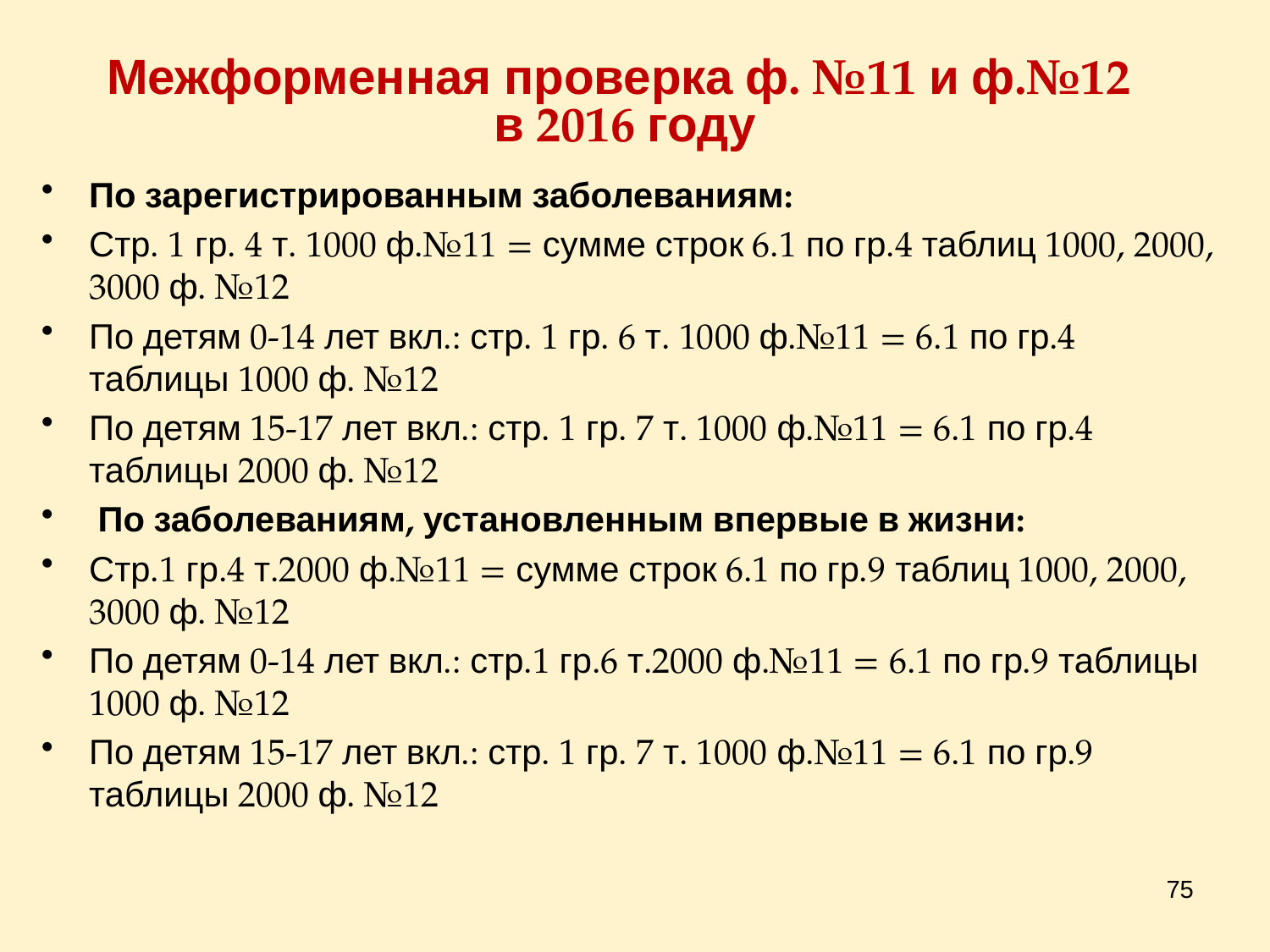

# Межформенная проверка ф. №11 и ф.№12 в 2016 году
По зарегистрированным заболеваниям:
Стр. 1 гр. 4 т. 1000 ф.№11 = сумме строк 6.1 по гр.4 таблиц 1000, 2000, 3000 ф. №12
По детям 0-14 лет вкл.: стр. 1 гр. 6 т. 1000 ф.№11 = 6.1 по гр.4 таблицы 1000 ф. №12
По детям 15-17 лет вкл.: стр. 1 гр. 7 т. 1000 ф.№11 = 6.1 по гр.4 таблицы 2000 ф. №12
 По заболеваниям, установленным впервые в жизни:
Стр.1 гр.4 т.2000 ф.№11 = сумме строк 6.1 по гр.9 таблиц 1000, 2000, 3000 ф. №12
По детям 0-14 лет вкл.: стр.1 гр.6 т.2000 ф.№11 = 6.1 по гр.9 таблицы 1000 ф. №12
По детям 15-17 лет вкл.: стр. 1 гр. 7 т. 1000 ф.№11 = 6.1 по гр.9 таблицы 2000 ф. №12

75